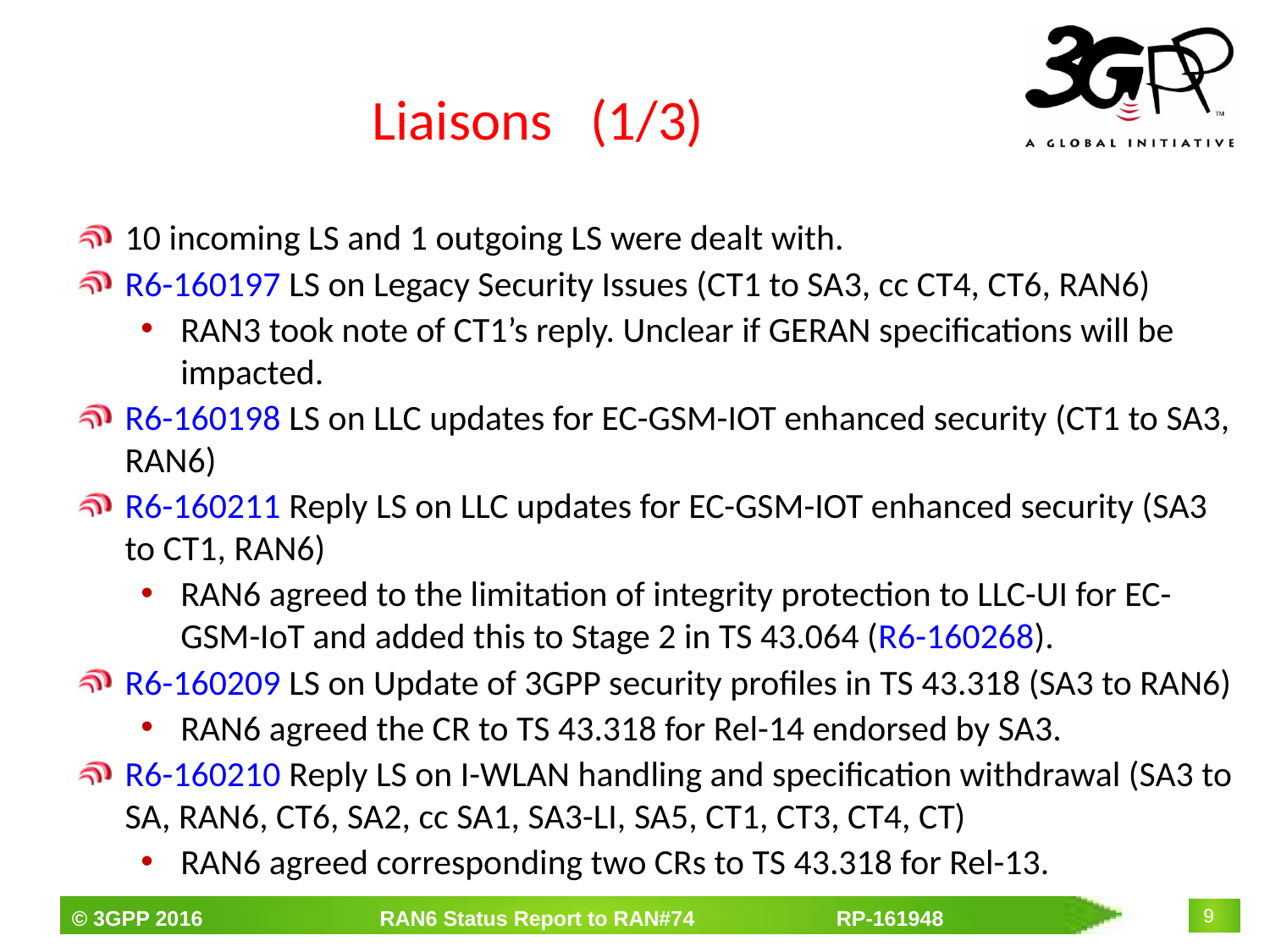

# Liaisons   (1/3)
10 incoming LS and 1 outgoing LS were dealt with.
R6-160197 LS on Legacy Security Issues (CT1 to SA3, cc CT4, CT6, RAN6)
RAN3 took note of CT1’s reply. Unclear if GERAN specifications will be impacted.
R6-160198 LS on LLC updates for EC-GSM-IOT enhanced security (CT1 to SA3, RAN6)
R6-160211 Reply LS on LLC updates for EC-GSM-IOT enhanced security (SA3 to CT1, RAN6)
RAN6 agreed to the limitation of integrity protection to LLC-UI for EC-GSM-IoT and added this to Stage 2 in TS 43.064 (R6-160268).
R6-160209 LS on Update of 3GPP security profiles in TS 43.318 (SA3 to RAN6)
RAN6 agreed the CR to TS 43.318 for Rel-14 endorsed by SA3.
R6-160210 Reply LS on I-WLAN handling and specification withdrawal (SA3 to SA, RAN6, CT6, SA2, cc SA1, SA3-LI, SA5, CT1, CT3, CT4, CT)
RAN6 agreed corresponding two CRs to TS 43.318 for Rel-13.